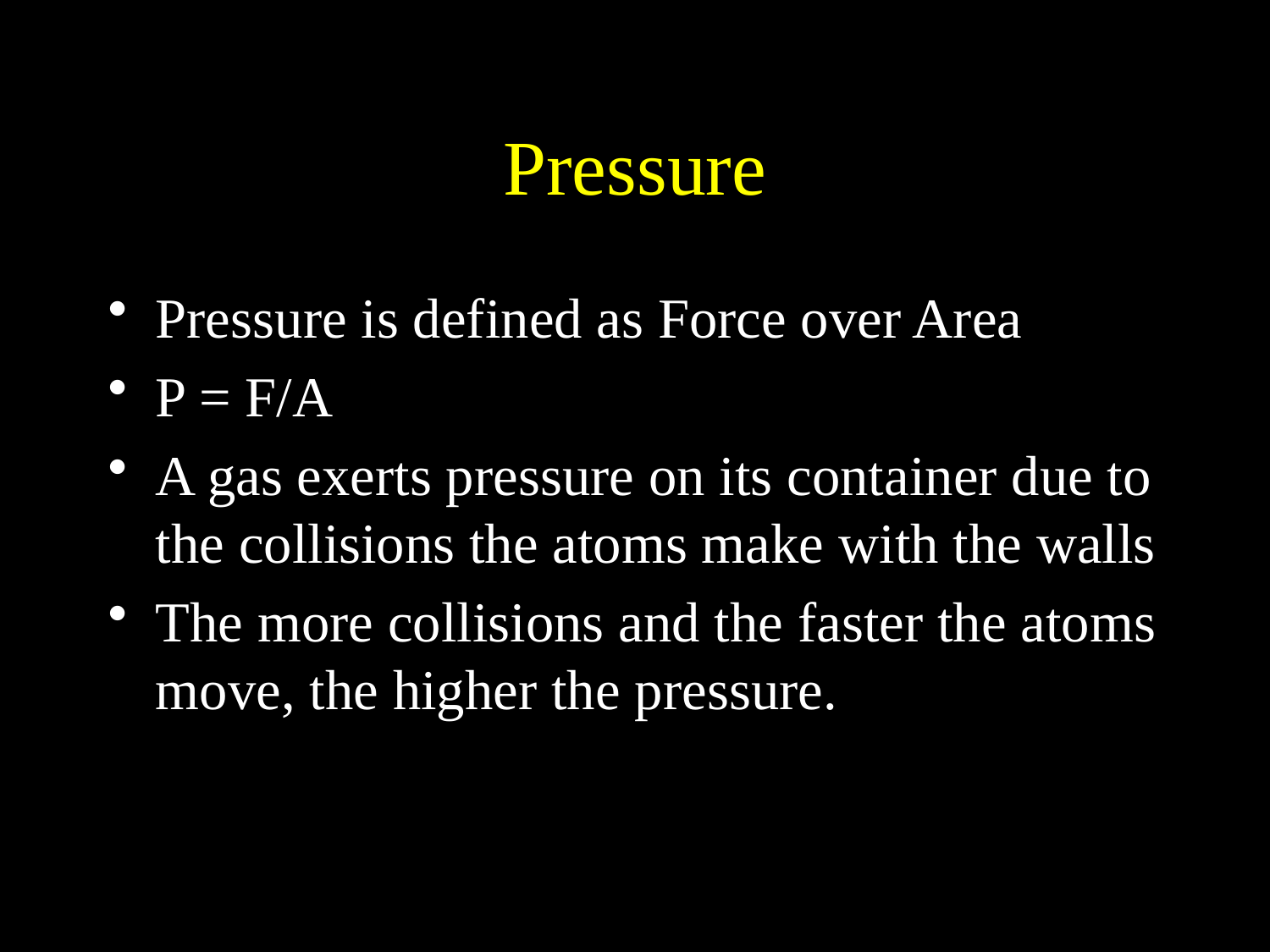

# Pressure
Pressure is defined as Force over Area
P = F/A
A gas exerts pressure on its container due to the collisions the atoms make with the walls
The more collisions and the faster the atoms move, the higher the pressure.